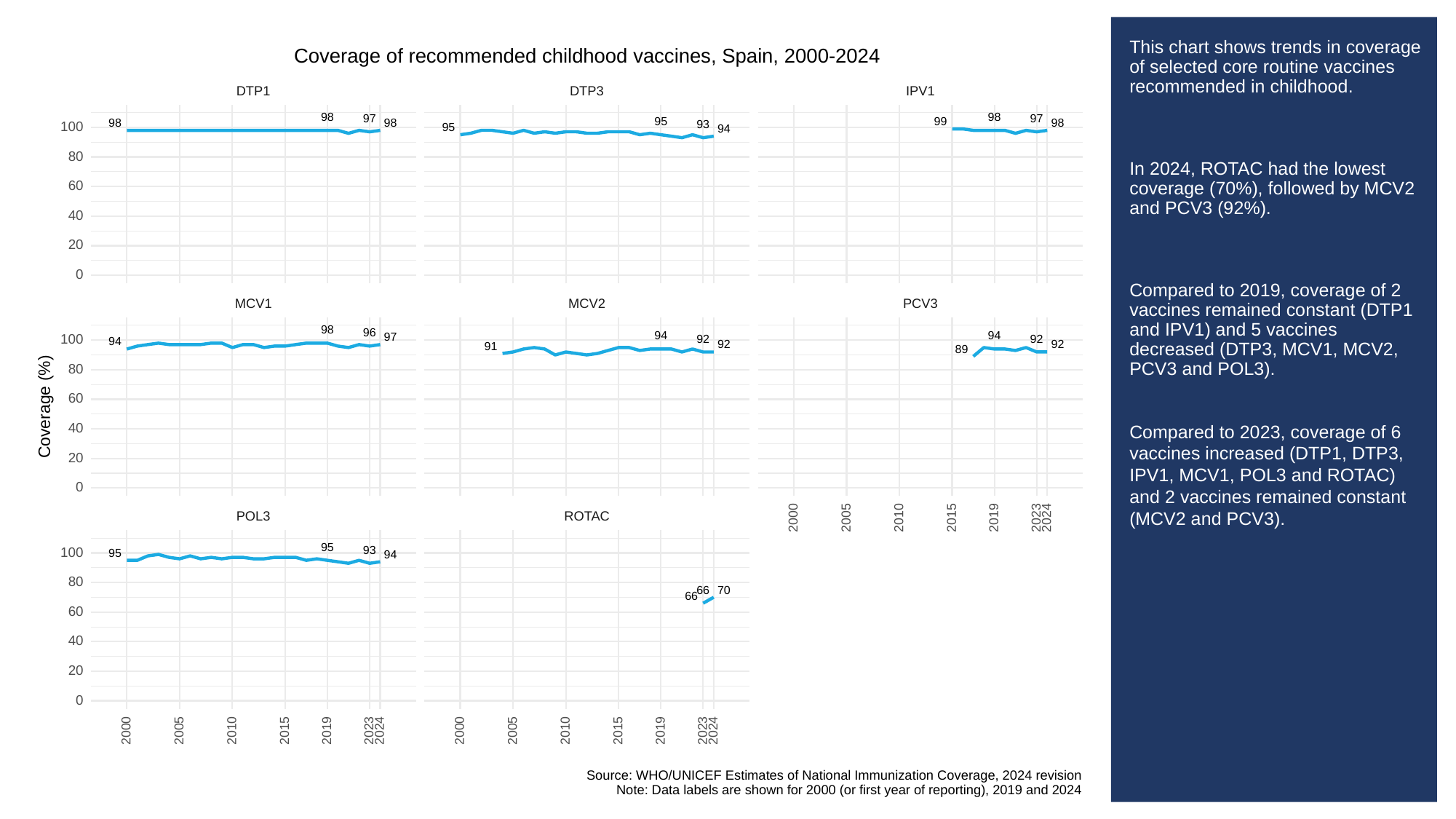

# This chart shows trends in coverage of selected core routine vaccines recommended in childhood.

In 2024, ROTAC had the lowest coverage (70%), followed by MCV2 and PCV3 (92%).

Compared to 2019, coverage of 2 vaccines remained constant (DTP1 and IPV1) and 5 vaccines decreased (DTP3, MCV1, MCV2, PCV3 and POL3).

Compared to 2023, coverage of 6 vaccines increased (DTP1, DTP3, IPV1, MCV1, POL3 and ROTAC) and 2 vaccines remained constant (MCV2 and PCV3).

Coverage of recommended childhood vaccines, Spain, 2000-2024
DTP3
DTP1
IPV1

98
98
97
97
99
95
98
98
98
93
100
95
94

80

60

40

20

0

PCV3
MCV1
MCV2

98
96
94
94
97
100
92
92
94

92
92
91

89

80

60
Coverage (%)

40

20

0

POL3
ROTAC
2023
2000
2005
2010
2015
2019
2024

95
93
100
95
94

80

70
66
66

60

40

20

0

2023
2023
2000
2005
2010
2015
2019
2024
2000
2005
2010
2015
2019
2024
Source: WHO/UNICEF Estimates of National Immunization Coverage, 2024 revision
Note: Data labels are shown for 2000 (or first year of reporting), 2019 and 2024